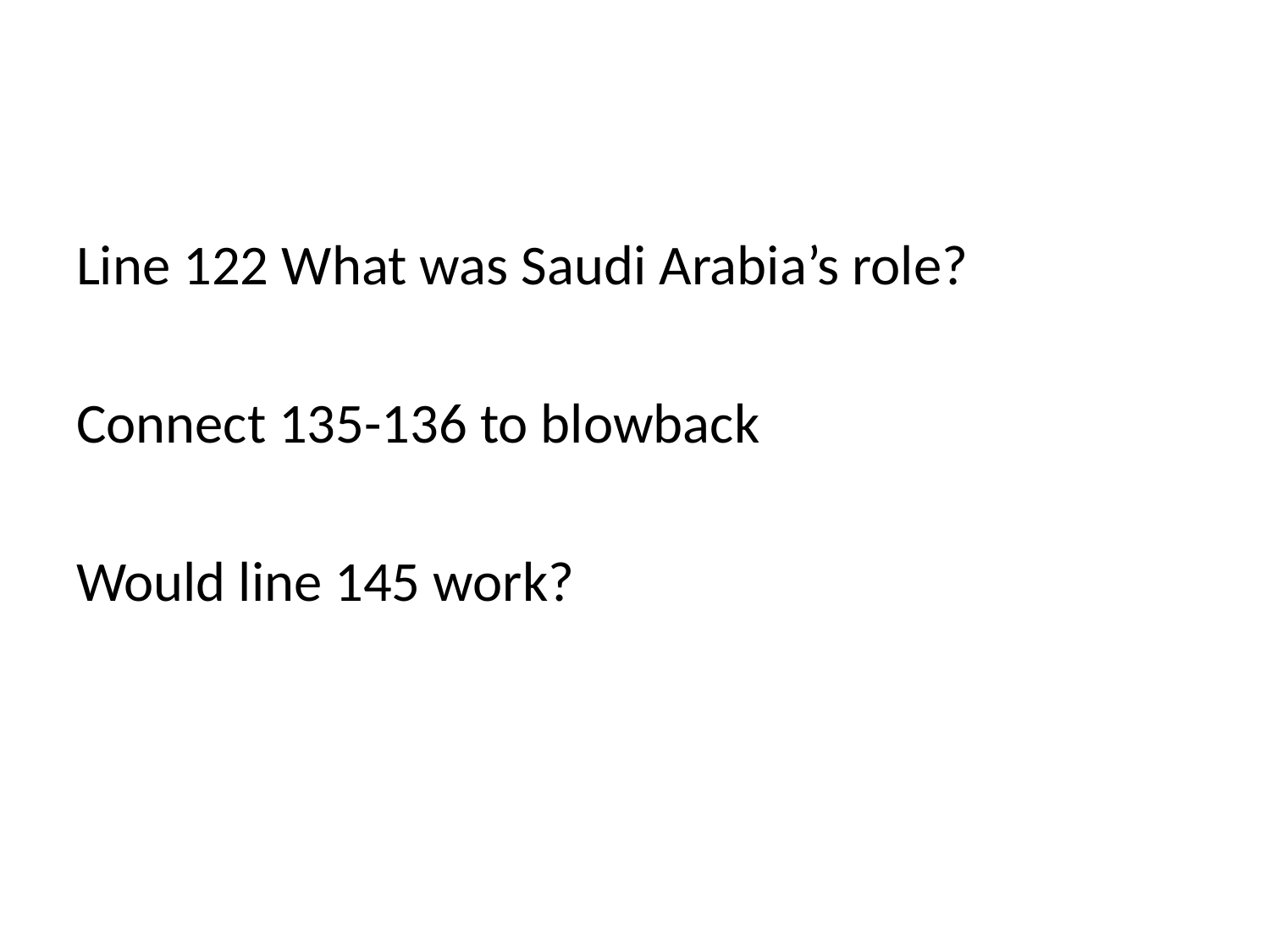

#
Line 122 What was Saudi Arabia’s role?

Connect 135-136 to blowback

Would line 145 work?